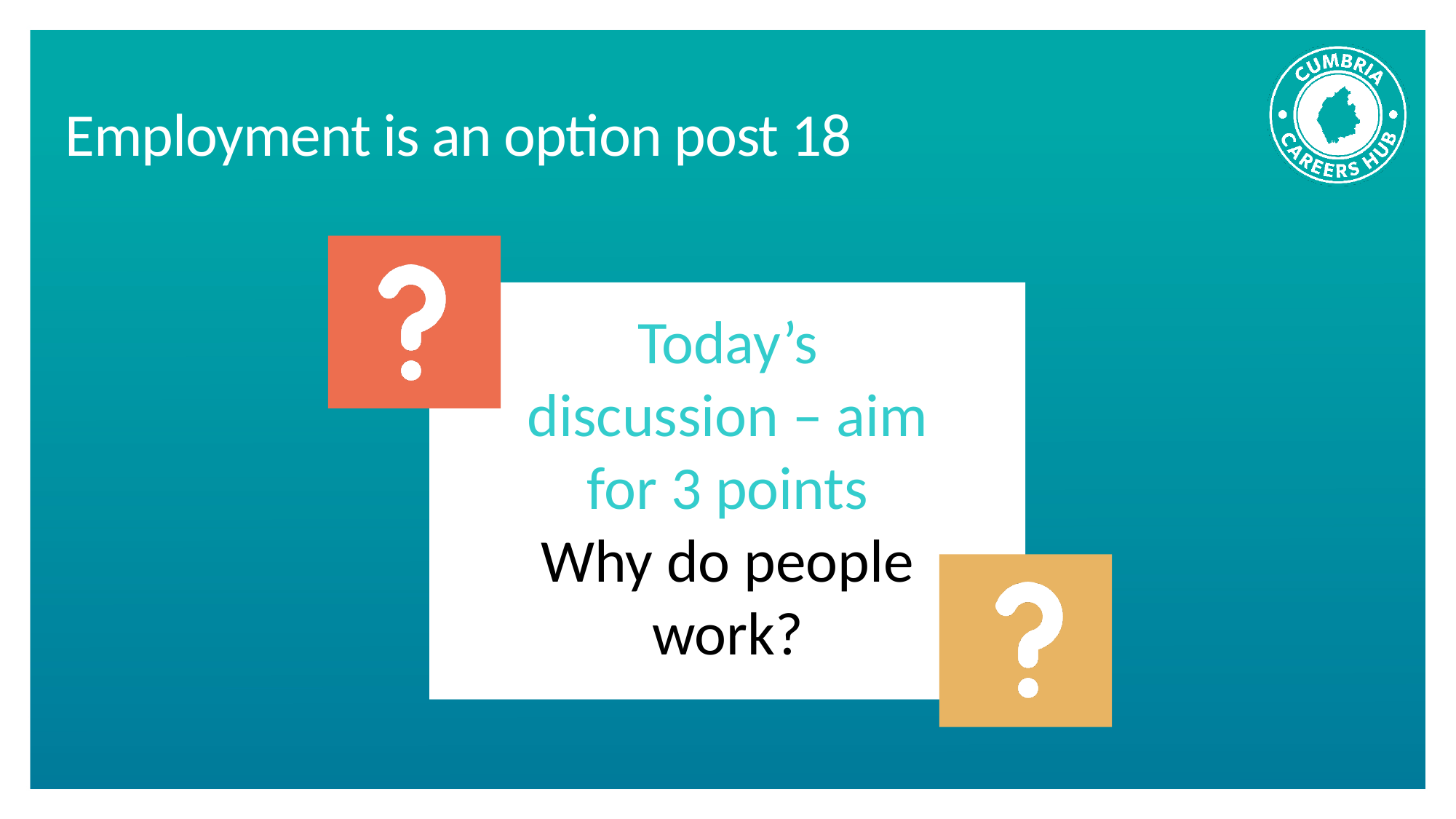

# Employment is an option post 18
Today’s discussion – aim for 3 points
Why do people work?